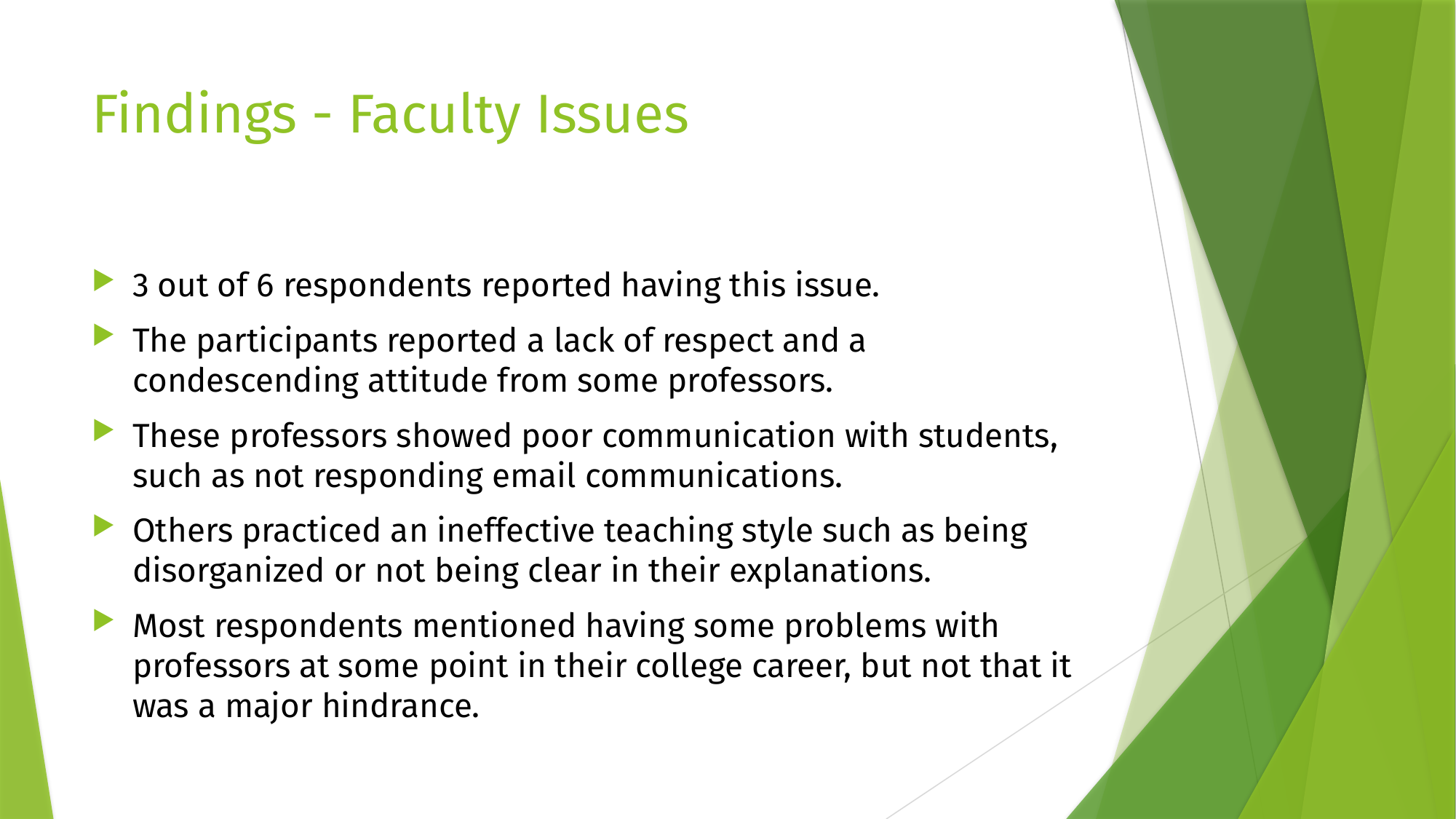

# Findings - Faculty Issues
3 out of 6 respondents reported having this issue.
The participants reported a lack of respect and a condescending attitude from some professors.
These professors showed poor communication with students, such as not responding email communications.
Others practiced an ineffective teaching style such as being disorganized or not being clear in their explanations.
Most respondents mentioned having some problems with professors at some point in their college career, but not that it was a major hindrance.